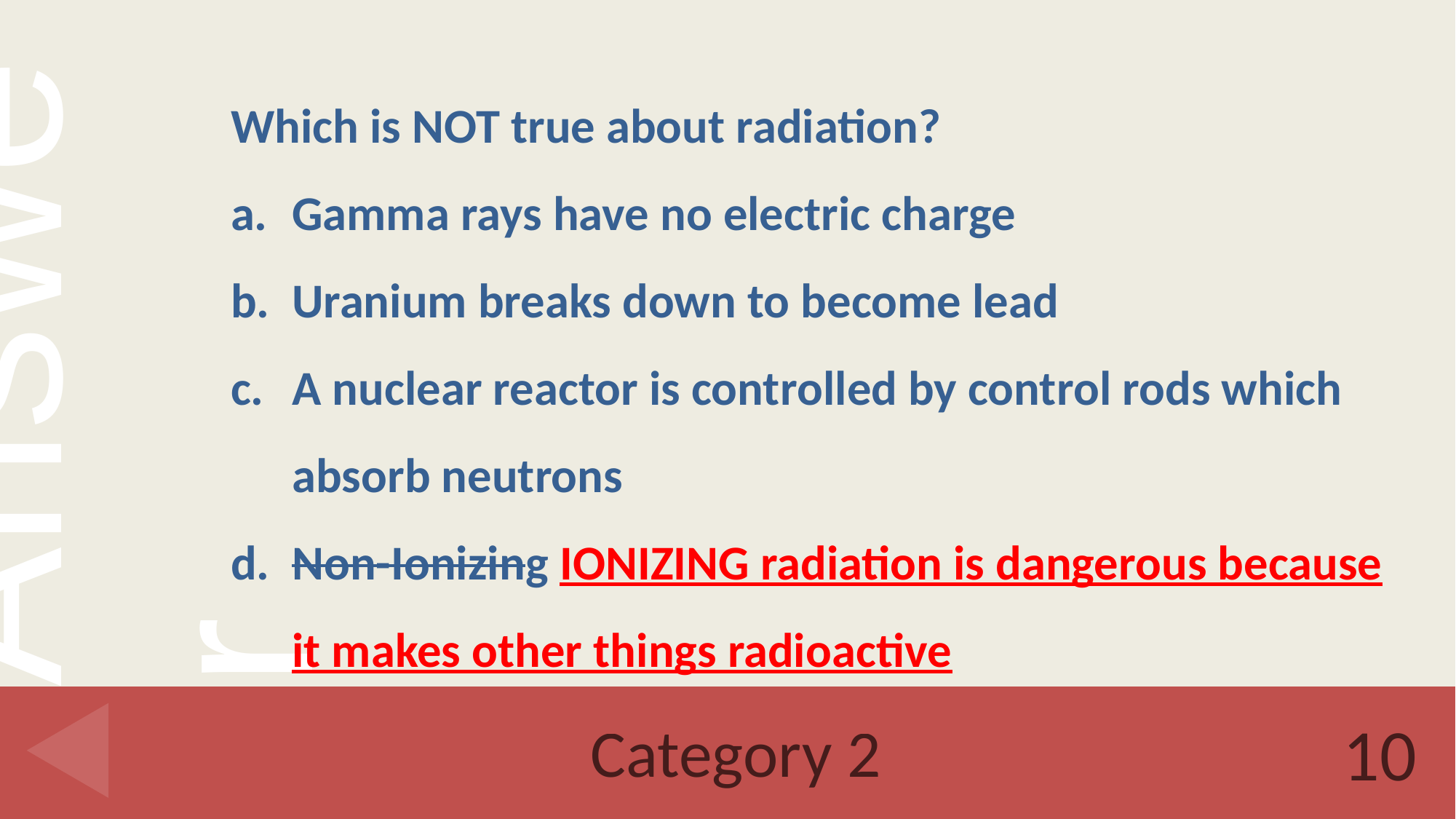

Which is NOT true about radiation?
Gamma rays have no electric charge
Uranium breaks down to become lead
A nuclear reactor is controlled by control rods which absorb neutrons
Non-Ionizing IONIZING radiation is dangerous because it makes other things radioactive
# Category 2
10